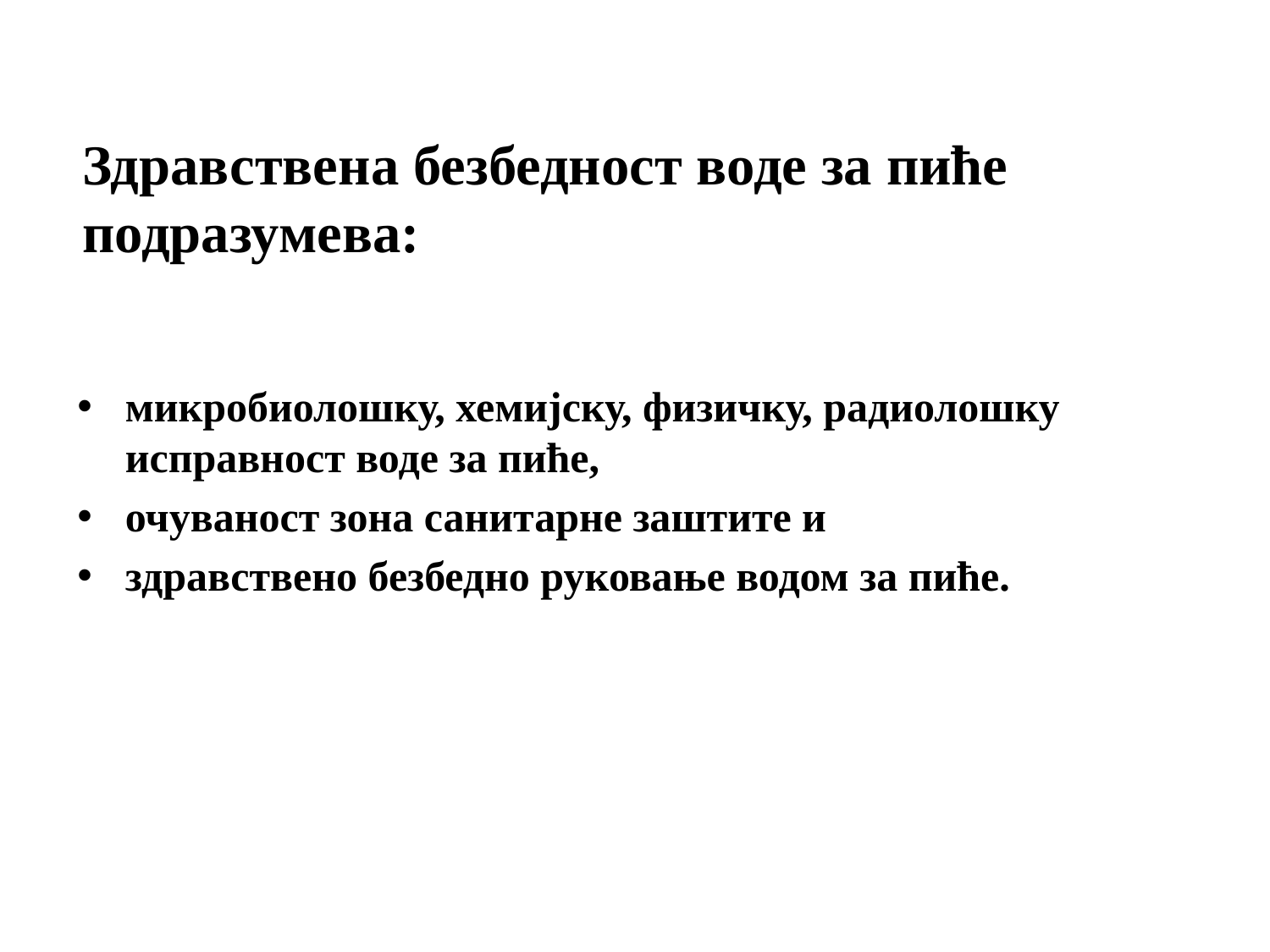

Здравствена безбедност воде за пиће подразумева:
микробиолошку, хемијску, физичку, радиолошку исправност воде за пиће,
очуваност зона санитарне заштите и
здравствено безбедно руковање водом за пиће.